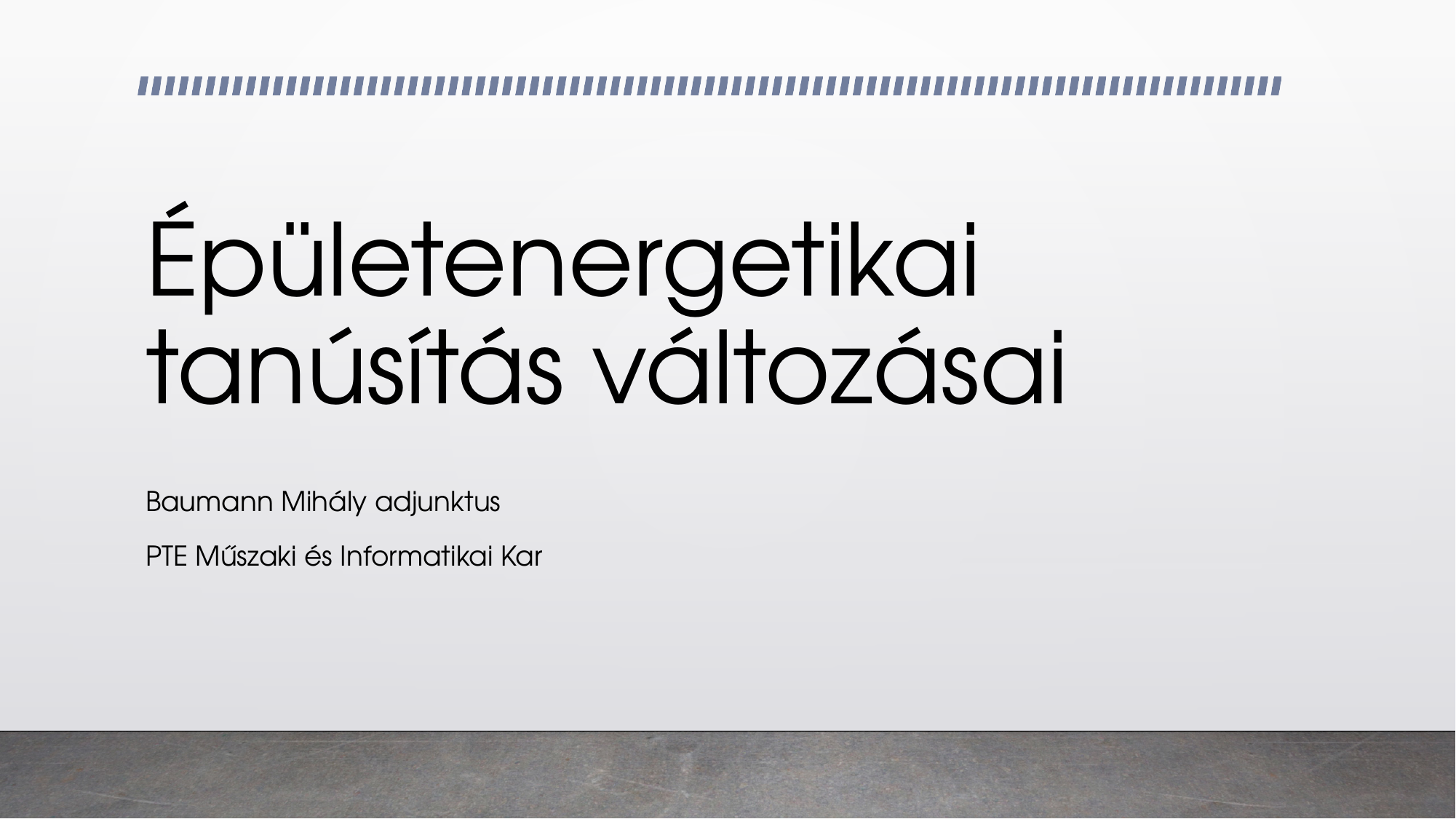

# Épületenergetikai tanúsítás változásai
Baumann Mihály adjunktus
PTE Műszaki és Informatikai Kar